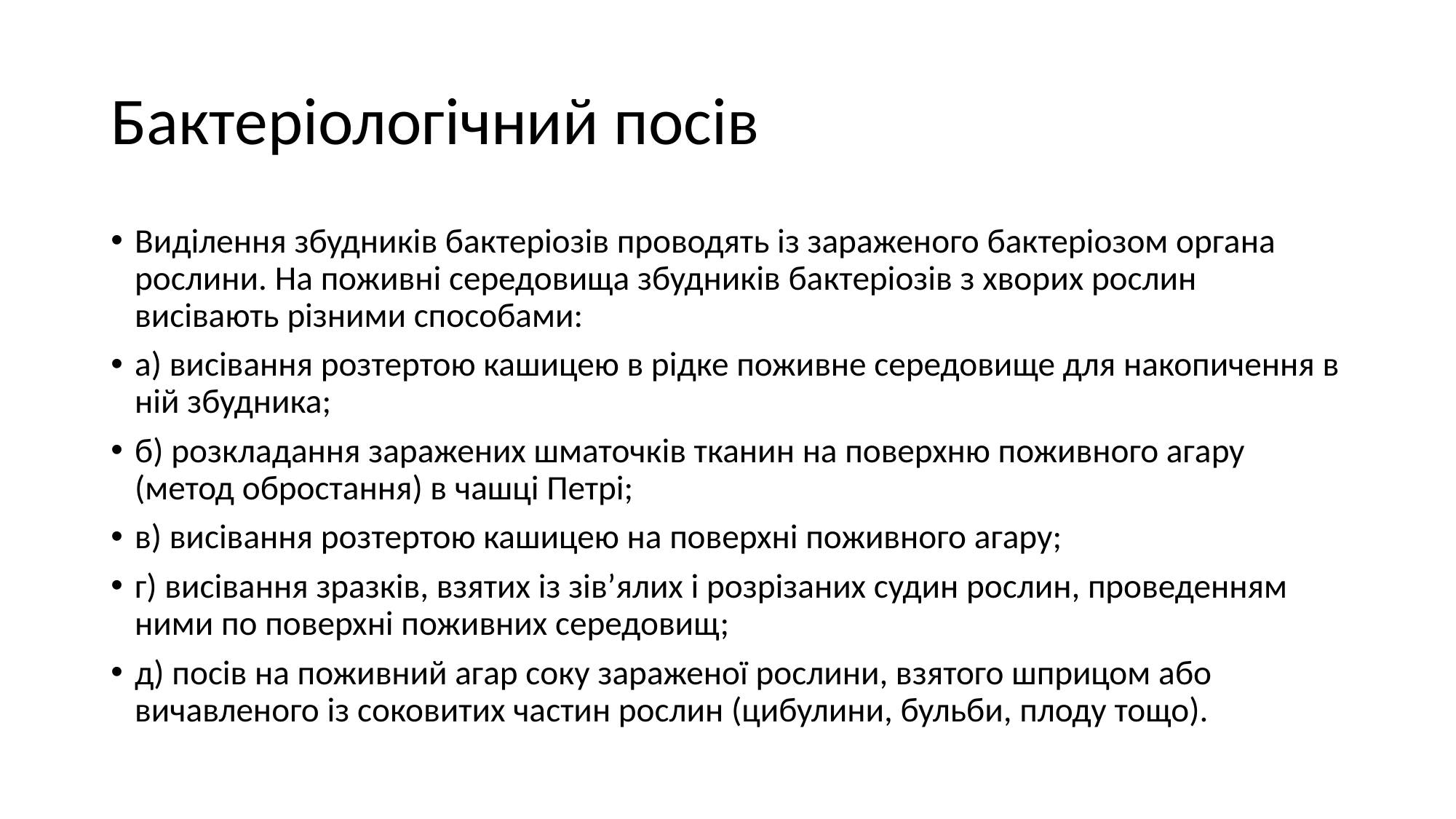

# Бактеріологічний посів
Виділення збудників бактеріозів проводять із зараженого бактеріозом органа рослини. На поживні середовища збудників бактеріозів з хворих рослин висівають різними способами:
а) висівання розтертою кашицею в рідке поживне середовище для накопичення в ній збудника;
б) розкладання заражених шматочків тканин на поверхню поживного агару (метод обростання) в чашці Петрі;
в) висівання розтертою кашицею на поверхні поживного агару;
г) висівання зразків, взятих із зів’ялих і розрізаних судин рослин, проведенням ними по поверхні поживних середовищ;
д) посів на поживний агар соку зараженої рослини, взятого шприцом або вичавленого із соковитих частин рослин (цибулини, бульби, плоду тощо).